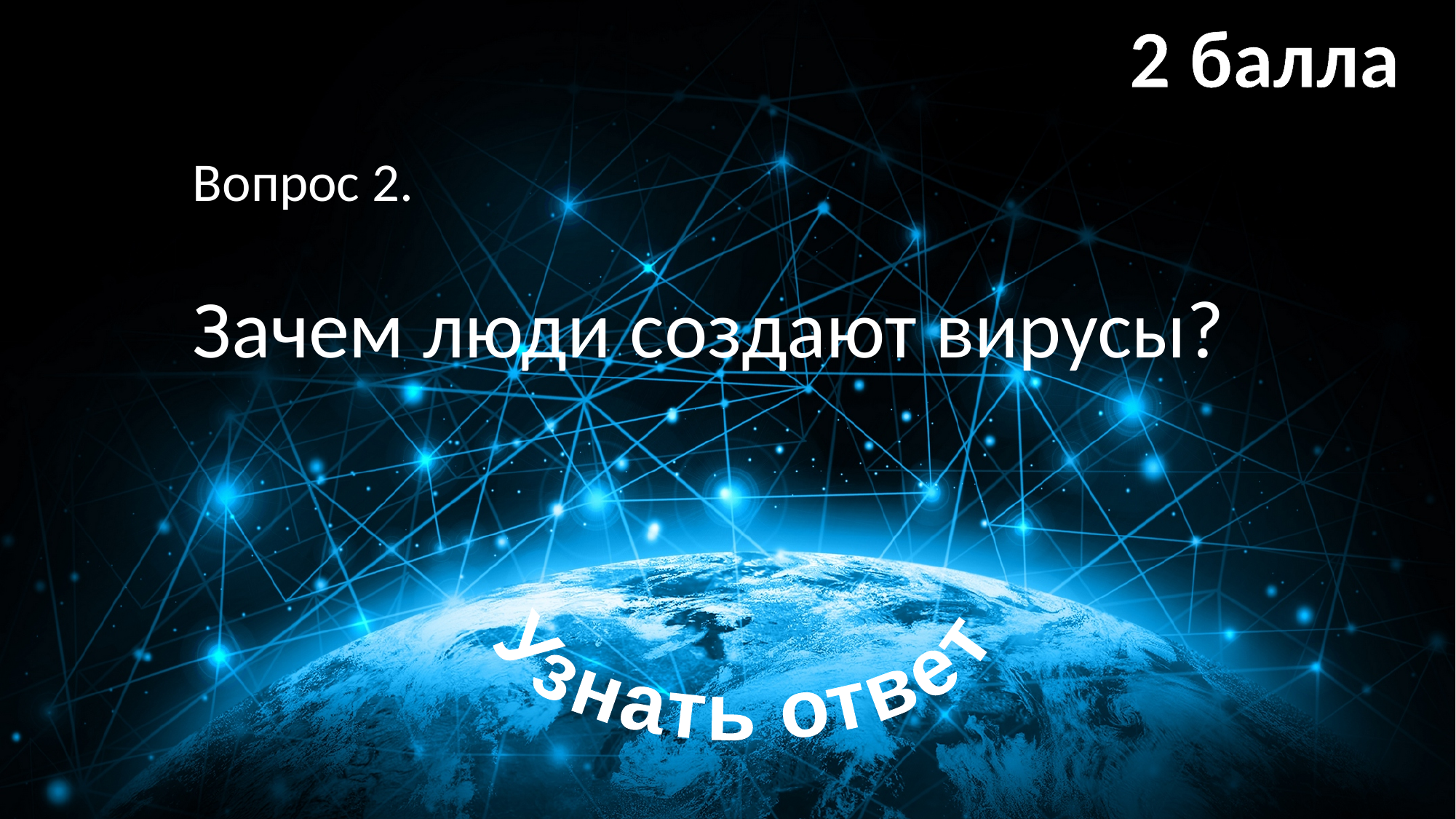

2 балла
Вопрос 2.
Зачем люди создают вирусы?
Узнать ответ